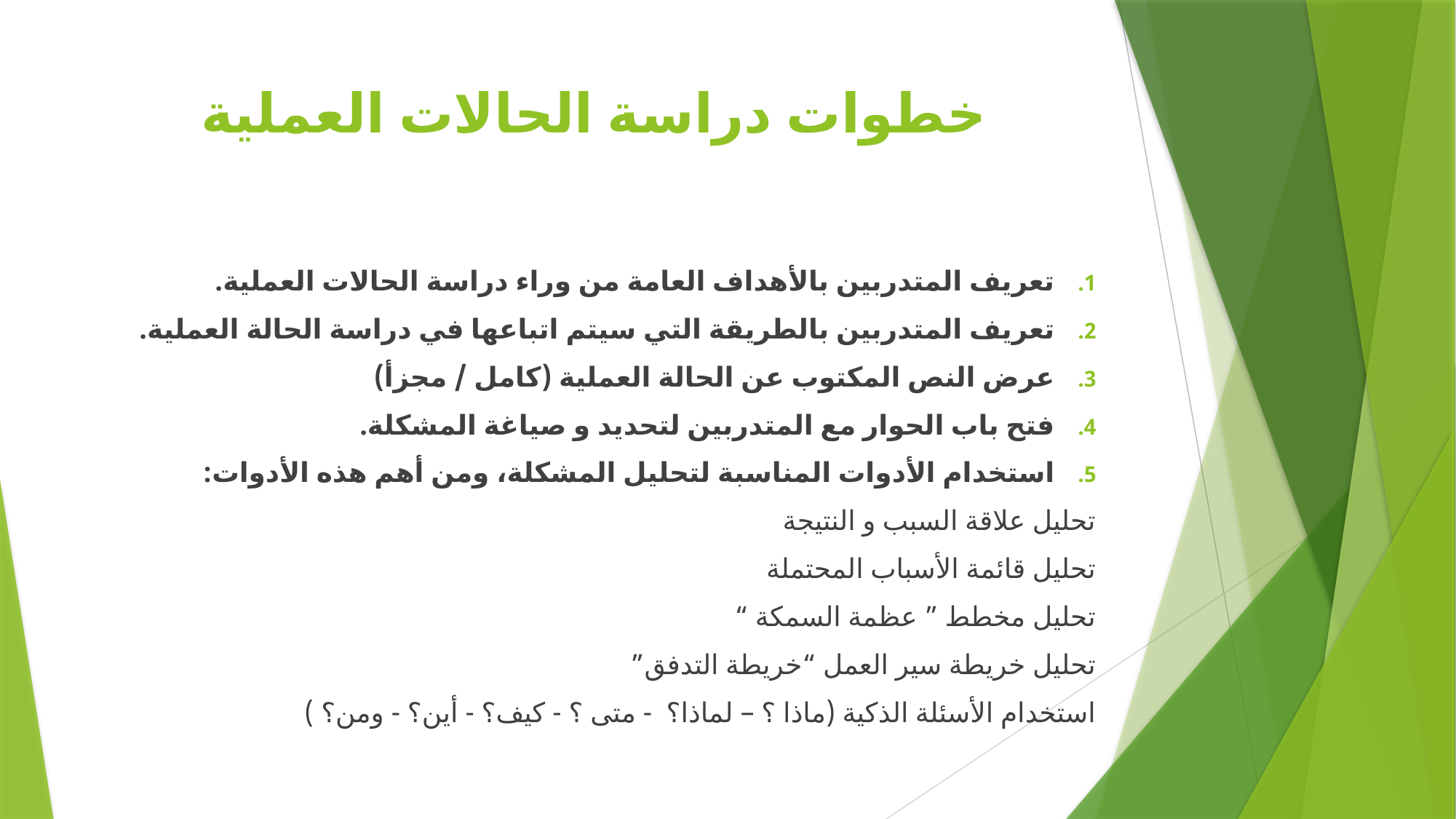

# خطوات دراسة الحالات العملية
تعريف المتدربين بالأهداف العامة من وراء دراسة الحالات العملية.
تعريف المتدربين بالطريقة التي سيتم اتباعها في دراسة الحالة العملية.
عرض النص المكتوب عن الحالة العملية (كامل / مجزأ)
فتح باب الحوار مع المتدربين لتحديد و صياغة المشكلة.
استخدام الأدوات المناسبة لتحليل المشكلة، ومن أهم هذه الأدوات:
تحليل علاقة السبب و النتيجة
تحليل قائمة الأسباب المحتملة
تحليل مخطط ” عظمة السمكة “
تحليل خريطة سير العمل “خريطة التدفق”
استخدام الأسئلة الذكية (ماذا ؟ – لماذا؟  - متى ؟ - كيف؟ - أين؟ - ومن؟ )